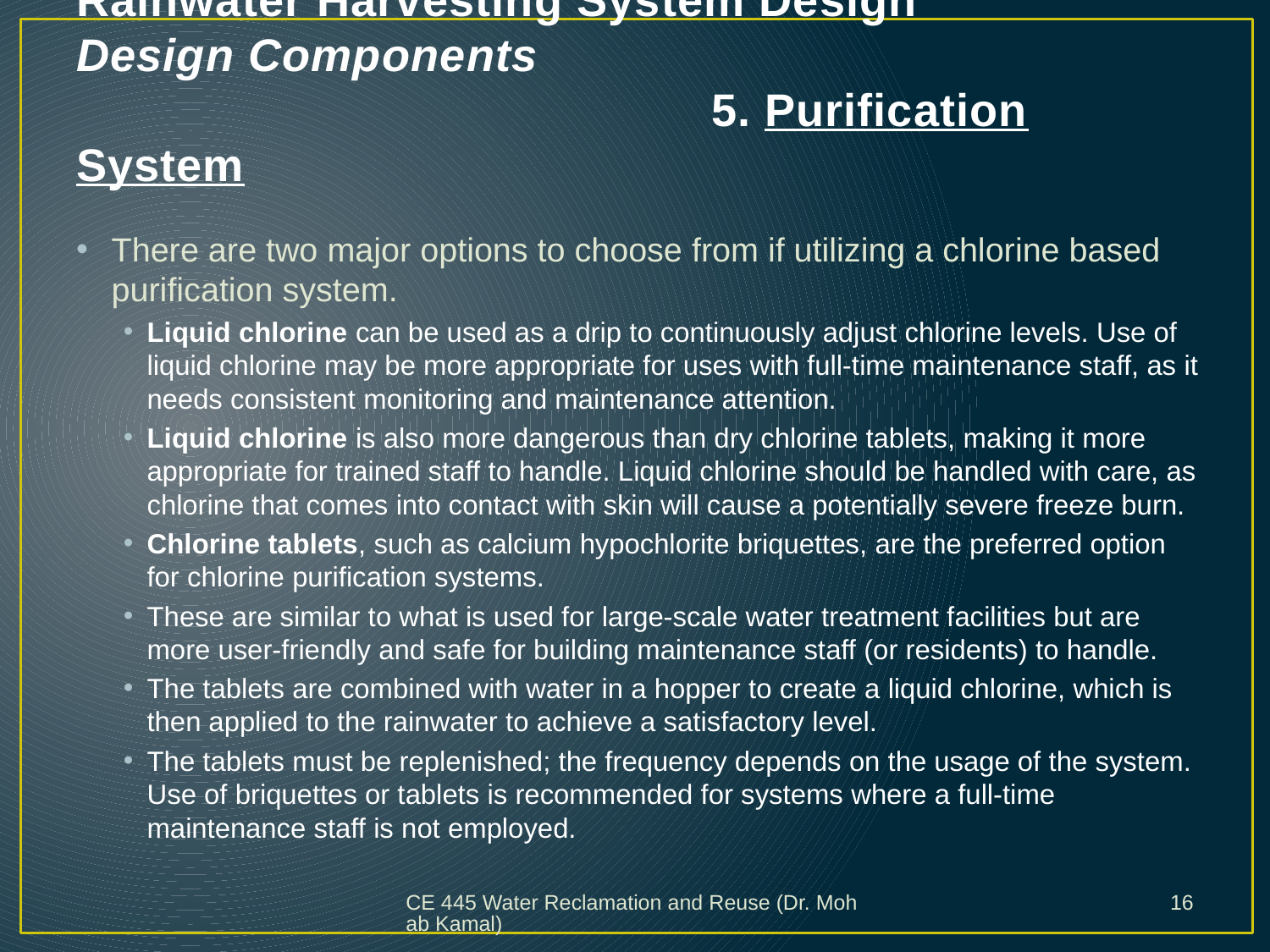

# Rainwater Harvesting System Design Design Components 5. Purification System
There are two major options to choose from if utilizing a chlorine based purification system.
Liquid chlorine can be used as a drip to continuously adjust chlorine levels. Use of liquid chlorine may be more appropriate for uses with full-time maintenance staff, as it needs consistent monitoring and maintenance attention.
Liquid chlorine is also more dangerous than dry chlorine tablets, making it more appropriate for trained staff to handle. Liquid chlorine should be handled with care, as chlorine that comes into contact with skin will cause a potentially severe freeze burn.
Chlorine tablets, such as calcium hypochlorite briquettes, are the preferred option for chlorine purification systems.
These are similar to what is used for large-scale water treatment facilities but are more user-friendly and safe for building maintenance staff (or residents) to handle.
The tablets are combined with water in a hopper to create a liquid chlorine, which is then applied to the rainwater to achieve a satisfactory level.
The tablets must be replenished; the frequency depends on the usage of the system. Use of briquettes or tablets is recommended for systems where a full-time maintenance staff is not employed.
CE 445 Water Reclamation and Reuse (Dr. Mohab Kamal)
16